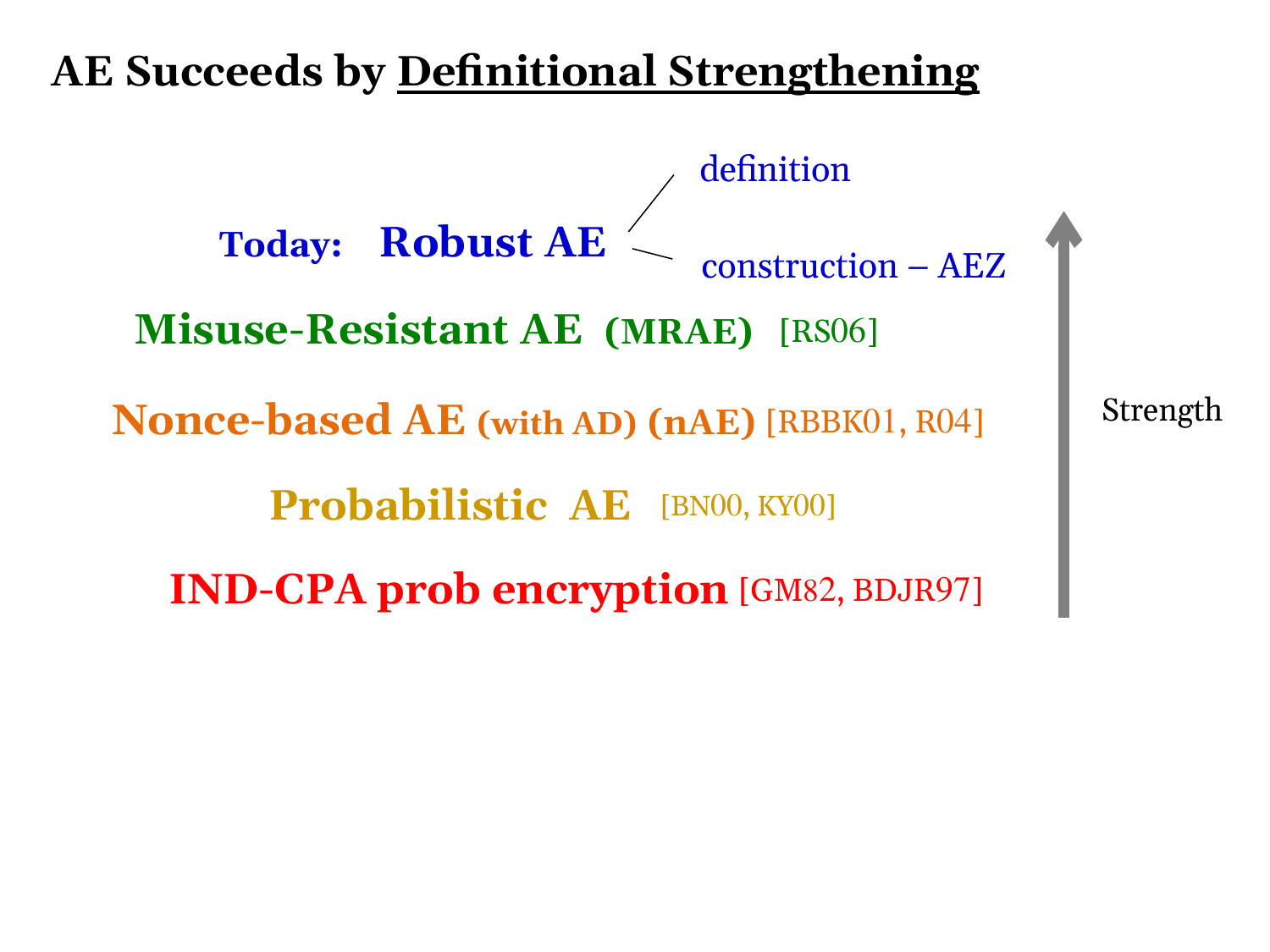

AE Succeeds by Definitional Strengthening
definition
Today:    Robust AE
construction – AEZ
Misuse-Resistant AE  (MRAE)
[RS06]
Strength
Nonce-based AE (with AD) (nAE)
[RBBK01, R04]
Probabilistic  AE
[BN00, KY00]
IND-CPA prob encryption
[GM82, BDJR97]